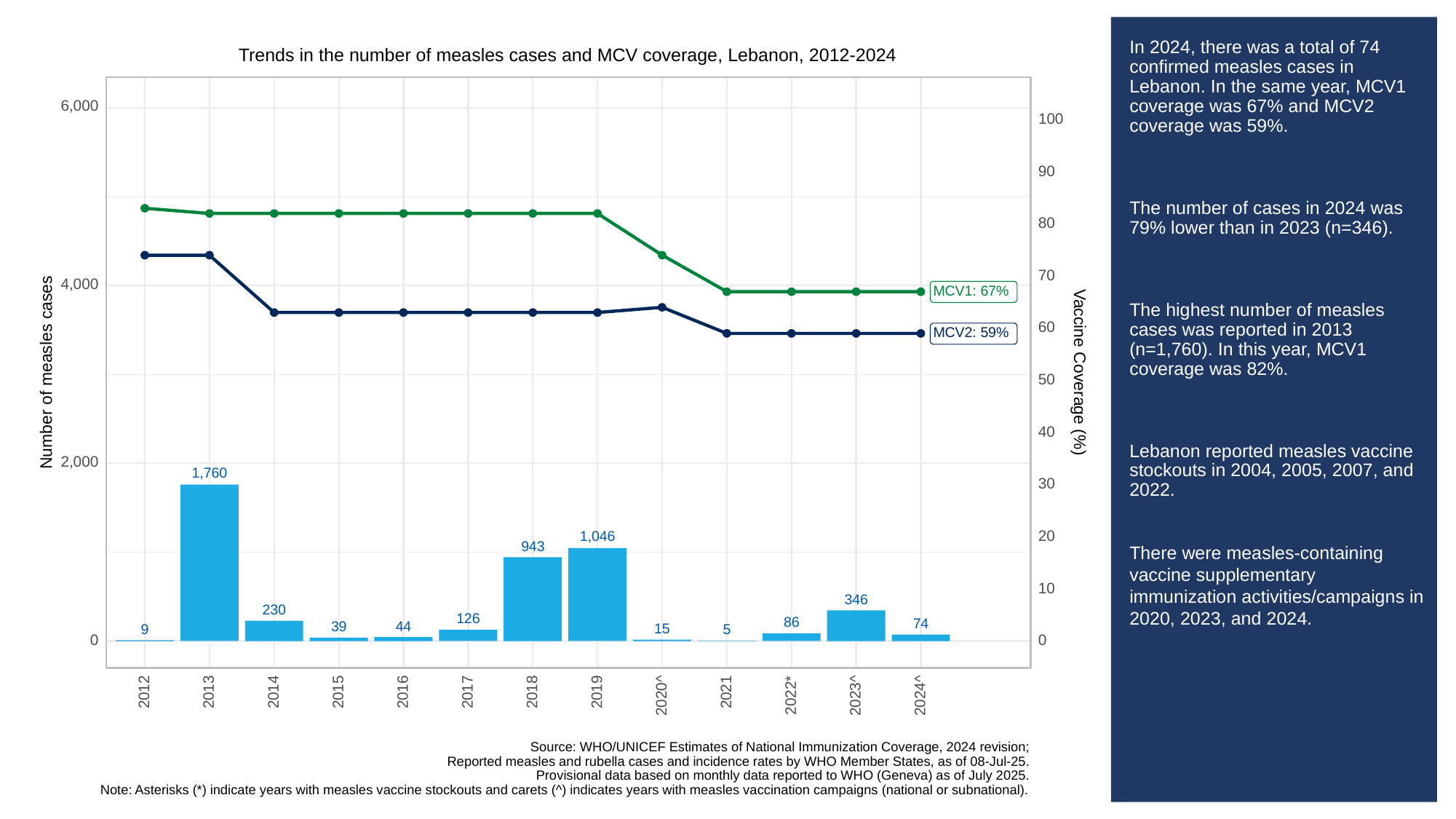

# In 2024, there was a total of 74 confirmed measles cases in Lebanon. In the same year, MCV1 coverage was 67% and MCV2 coverage was 59%.

The number of cases in 2024 was 79% lower than in 2023 (n=346).

The highest number of measles cases was reported in 2013 (n=1,760). In this year, MCV1 coverage was 82%.

Lebanon reported measles vaccine stockouts in 2004, 2005, 2007, and 2022.

There were measles-containing vaccine supplementary immunization activities/campaigns in 2020, 2023, and 2024.

Trends in the number of measles cases and MCV coverage, Lebanon, 2012-2024

6,000

100
90

80

70
4,000

MCV1: 67%

60

MCV2: 59%

Vaccine Coverage (%)
Number of measles cases

50
40
2,000

1,760
30

1,046
20
943

10
346
230

126
86
74

44
39
15
9
5

0
0

2013
2012
2014
2015
2016
2017
2018
2019
2021
2022*
2023^
2020^
2024^
Source: WHO/UNICEF Estimates of National Immunization Coverage, 2024 revision;
Reported measles and rubella cases and incidence rates by WHO Member States, as of 08-Jul-25.
Provisional data based on monthly data reported to WHO (Geneva) as of July 2025.
Note: Asterisks (*) indicate years with measles vaccine stockouts and carets (^) indicates years with measles vaccination campaigns (national or subnational).